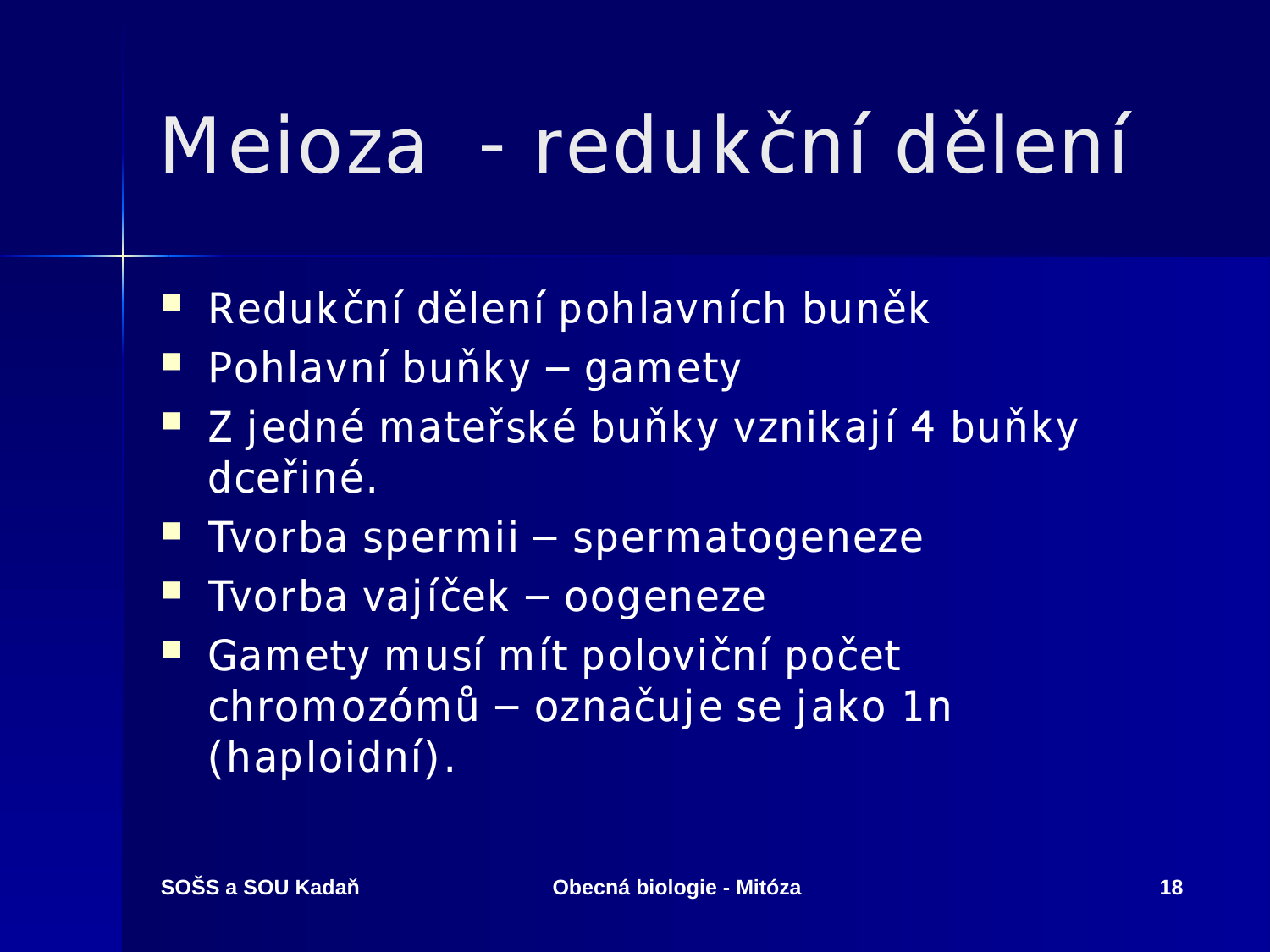

# Meioza  - redukční dělení
Redukční dělení pohlavních buněk
Pohlavní buňky – gamety
Z jedné mateřské buňky vznikají 4 buňky dceřiné.
Tvorba spermii – spermatogeneze
Tvorba vajíček – oogeneze
Gamety musí mít poloviční počet chromozómů – označuje se jako 1n (haploidní).
SOŠS a SOU Kadaň
Obecná biologie - Mitóza
18